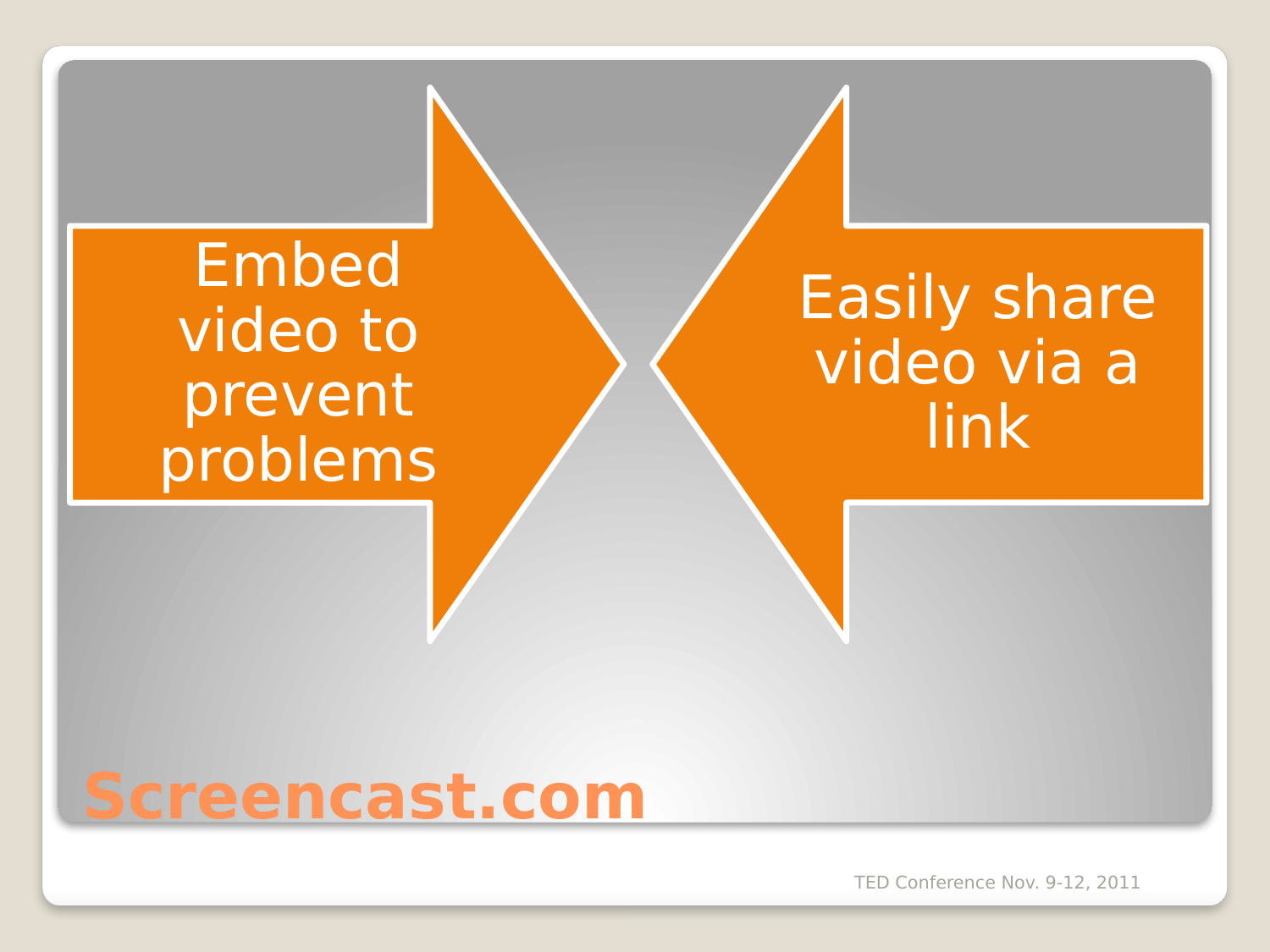

Embed video to prevent problems
Easily share video via a link
# Screencast.com
TED Conference Nov. 9-12, 2011